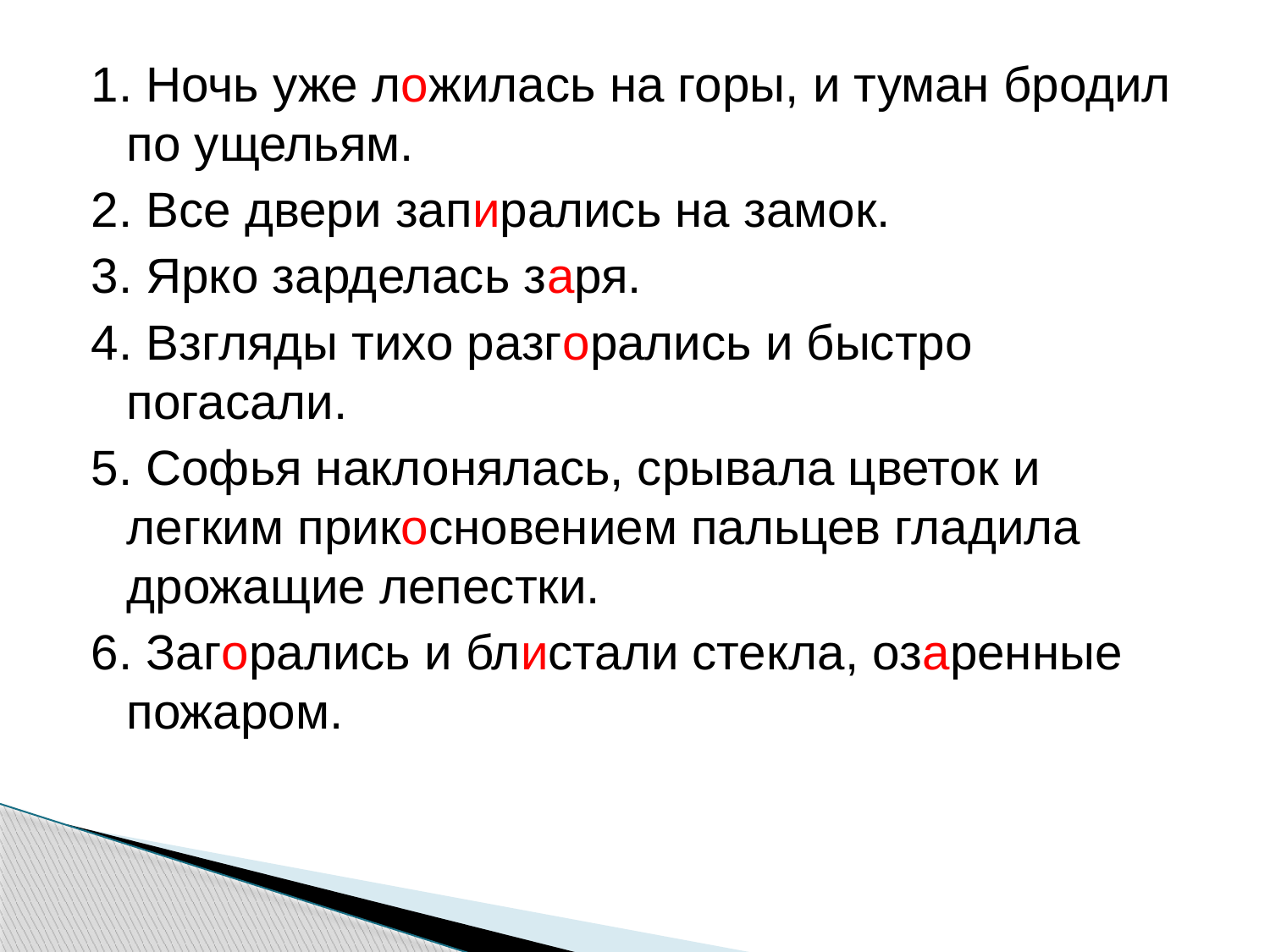

1. Ночь уже ложилась на горы, и туман бродил по ущельям.
2. Все двери запирались на замок.
3. Ярко зарделась заря.
4. Взгляды тихо разгорались и быстро погасали.
5. Софья наклонялась, срывала цветок и легким прикосновением пальцев гладила дрожащие лепестки.
6. Загорались и блистали стекла, озаренные пожаром.